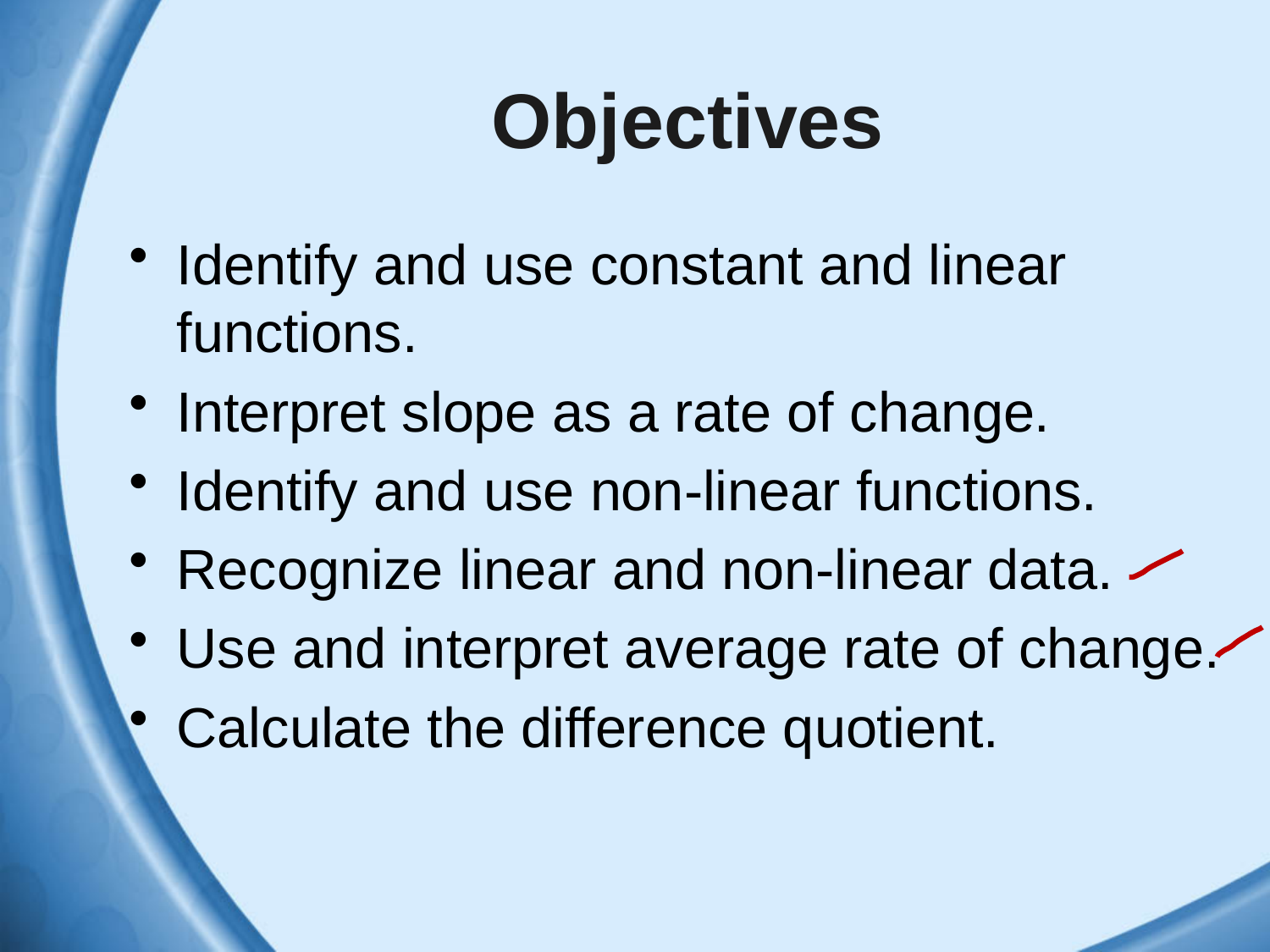

# Objectives
Identify and use constant and linear functions.
Interpret slope as a rate of change.
Identify and use non-linear functions.
Recognize linear and non-linear data.
Use and interpret average rate of change.
Calculate the difference quotient.